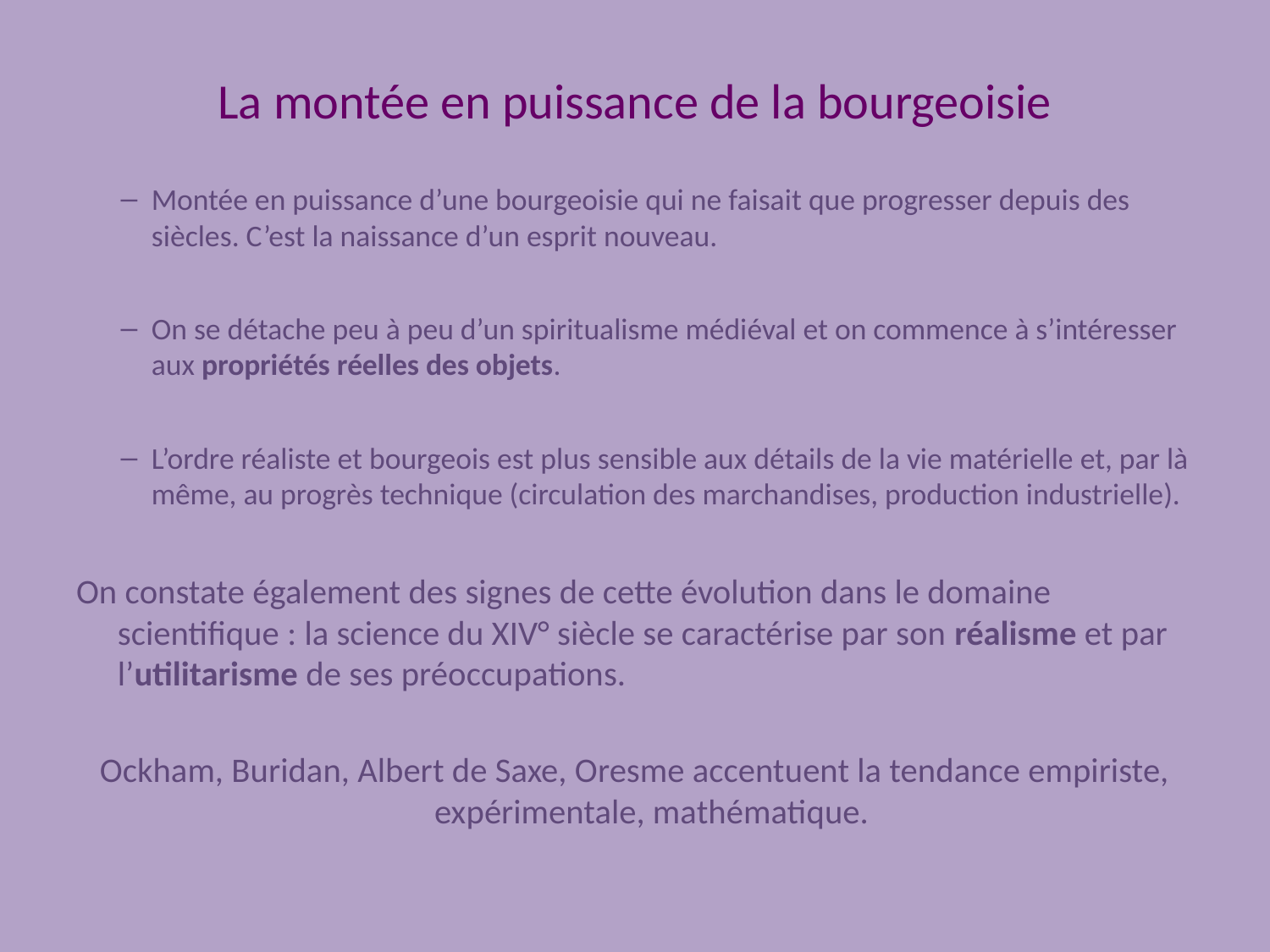

# La montée en puissance de la bourgeoisie
Montée en puissance d’une bourgeoisie qui ne faisait que progresser depuis des siècles. C’est la naissance d’un esprit nouveau.

On se détache peu à peu d’un spiritualisme médiéval et on commence à s’intéresser aux propriétés réelles des objets.

L’ordre réaliste et bourgeois est plus sensible aux détails de la vie matérielle et, par là même, au progrès technique (circulation des marchandises, production industrielle).

On constate également des signes de cette évolution dans le domaine scientifique : la science du XIV° siècle se caractérise par son réalisme et par l’utilitarisme de ses préoccupations.

Ockham, Buridan, Albert de Saxe, Oresme accentuent la tendance empiriste, expérimentale, mathématique.